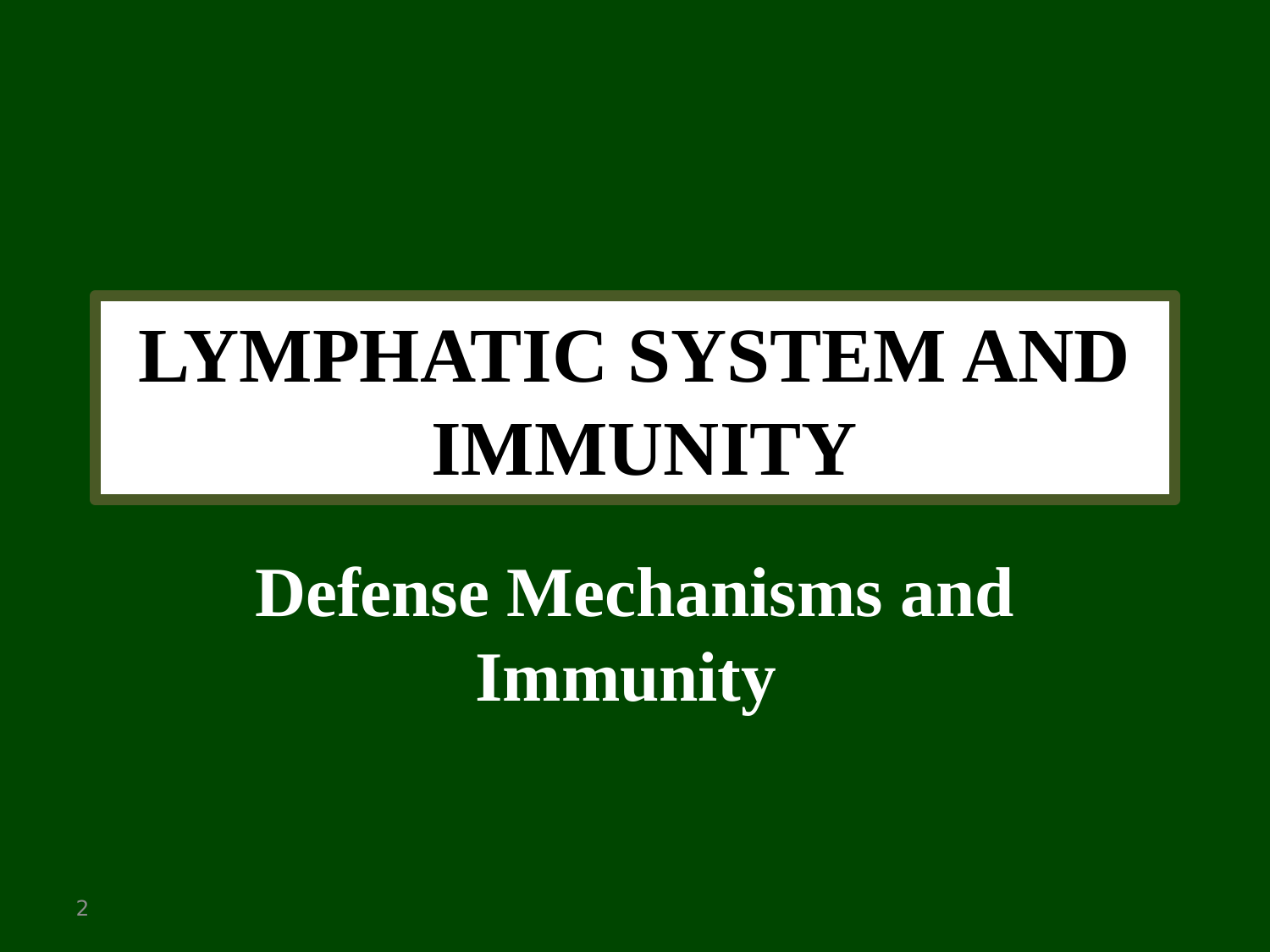

# Lymphatic System and Immunity
Defense Mechanisms and Immunity
2